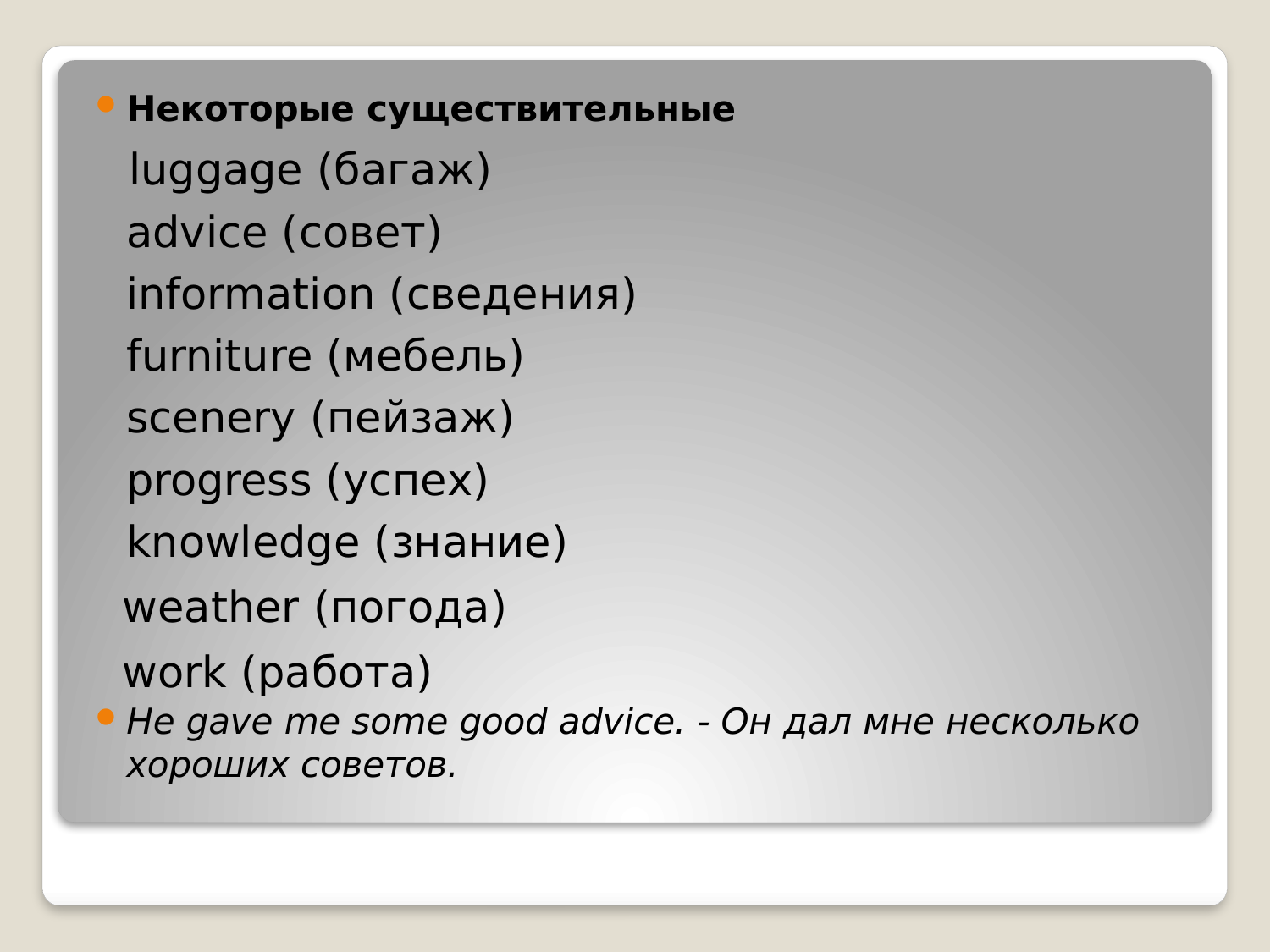

Некоторые существительные
   luggage (багаж)
advice (совет)
information (сведения)
furniture (мебель)
scenery (пейзаж)
progress (успех)
knowledge (знание)
  weather (погода)
  work (работа)
He gave me some good advice. - Он дал мне несколько хороших советов.
#